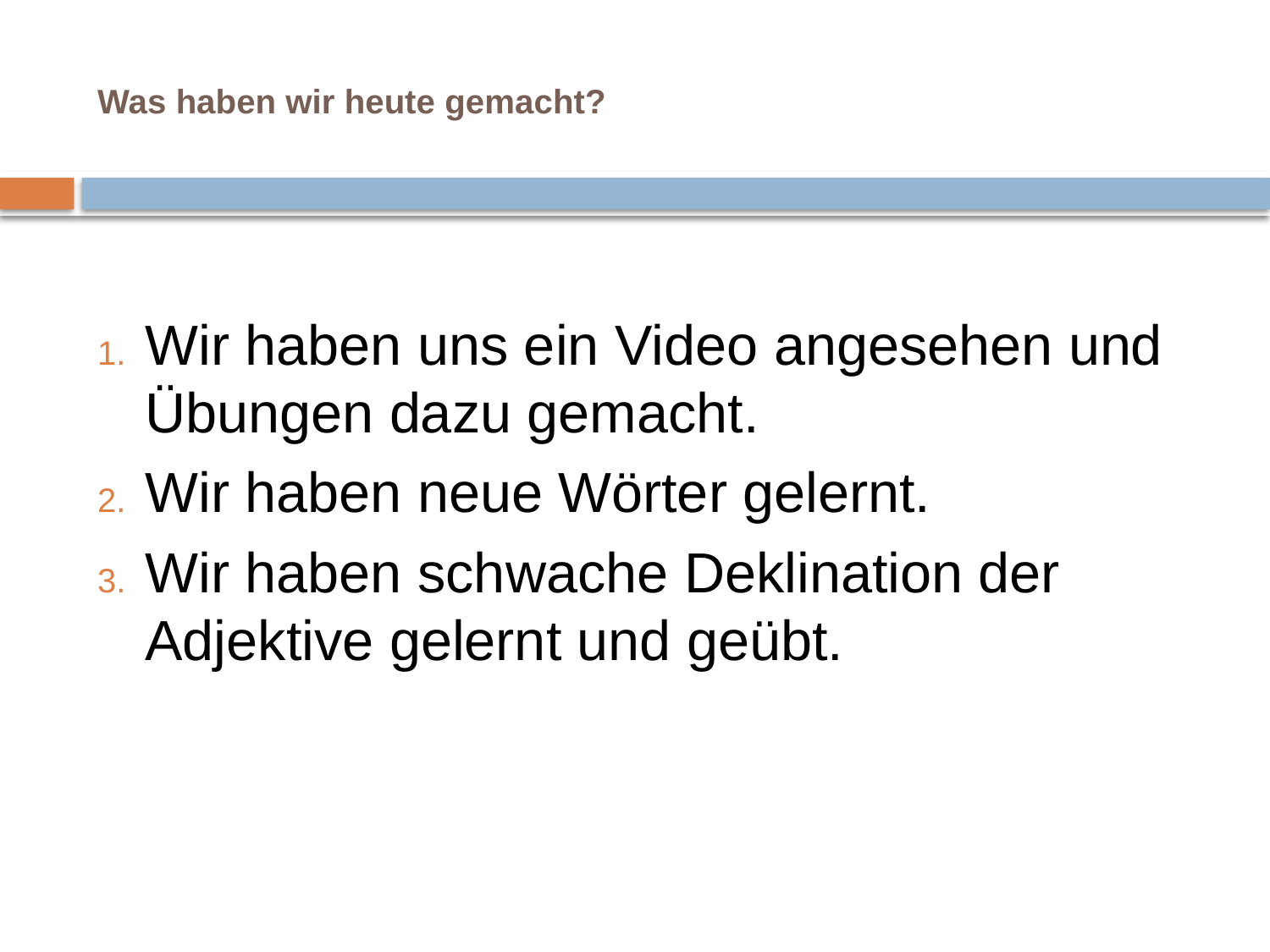

# Was haben wir heute gemacht?

Wir haben uns ein Video angesehen und Übungen dazu gemacht.
Wir haben neue Wörter gelernt.
Wir haben schwache Deklination der Adjektive gelernt und geübt.